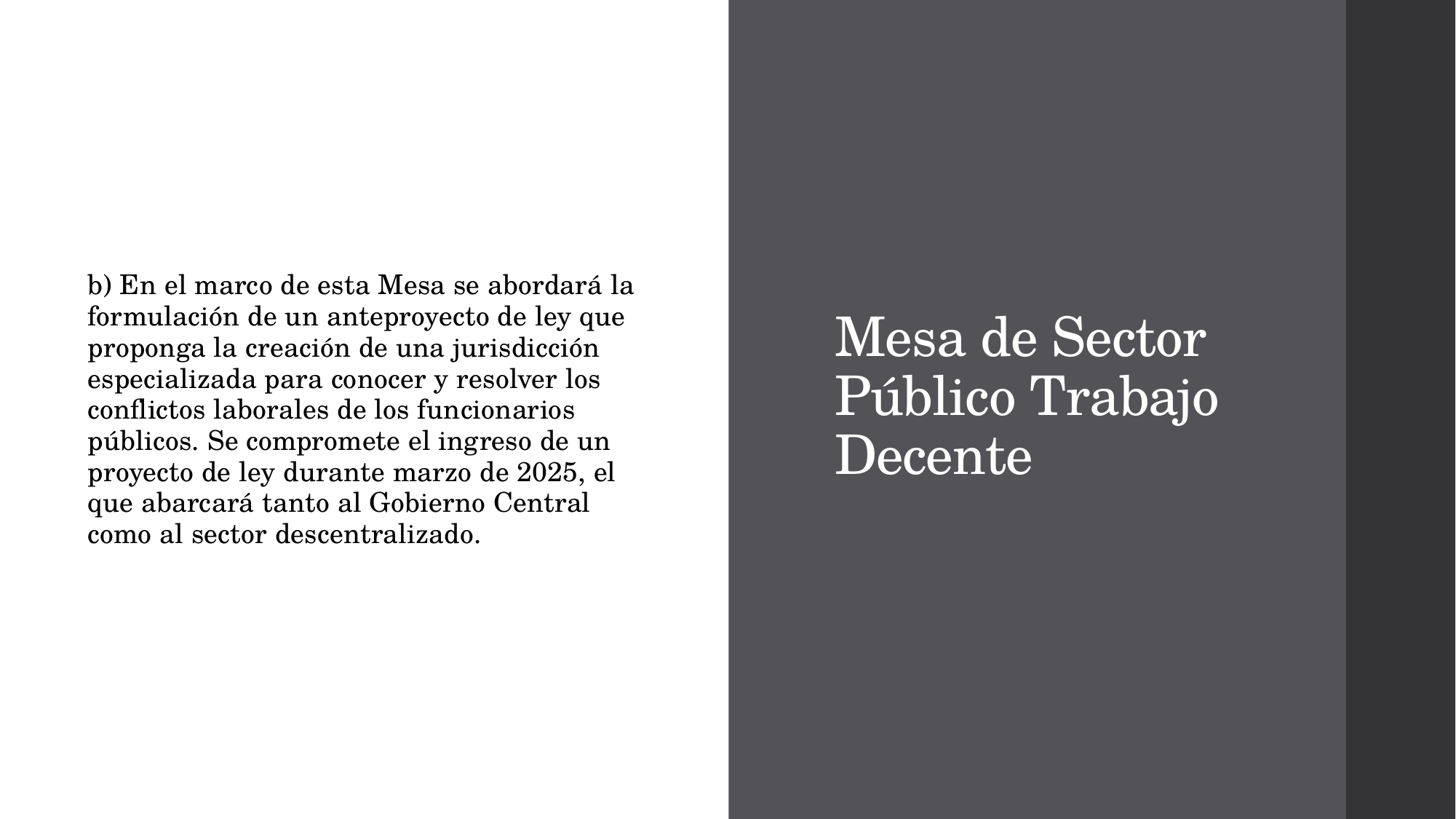

# Mesa de Sector Público Trabajo Decente
b) En el marco de esta Mesa se abordará la formulación de un anteproyecto de ley que proponga la creación de una jurisdicción especializada para conocer y resolver los conflictos laborales de los funcionarios públicos. Se compromete el ingreso de un proyecto de ley durante marzo de 2025, el que abarcará tanto al Gobierno Central como al sector descentralizado.